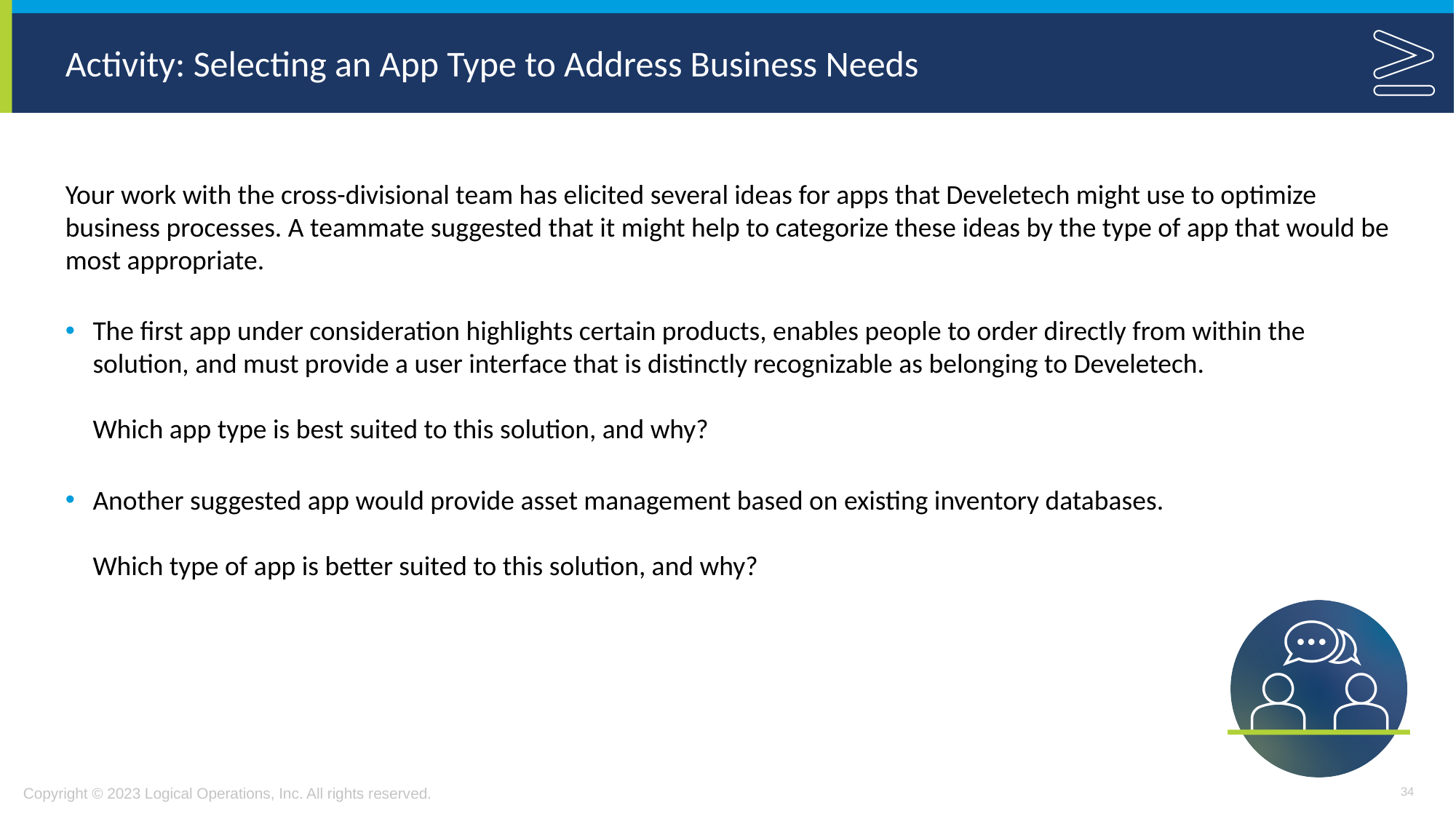

# Activity: Selecting an App Type to Address Business Needs
Your work with the cross-divisional team has elicited several ideas for apps that Develetech might use to optimize business processes. A teammate suggested that it might help to categorize these ideas by the type of app that would be most appropriate.
The first app under consideration highlights certain products, enables people to order directly from within the solution, and must provide a user interface that is distinctly recognizable as belonging to Develetech.
Which app type is best suited to this solution, and why?
Another suggested app would provide asset management based on existing inventory databases.
Which type of app is better suited to this solution, and why?
34